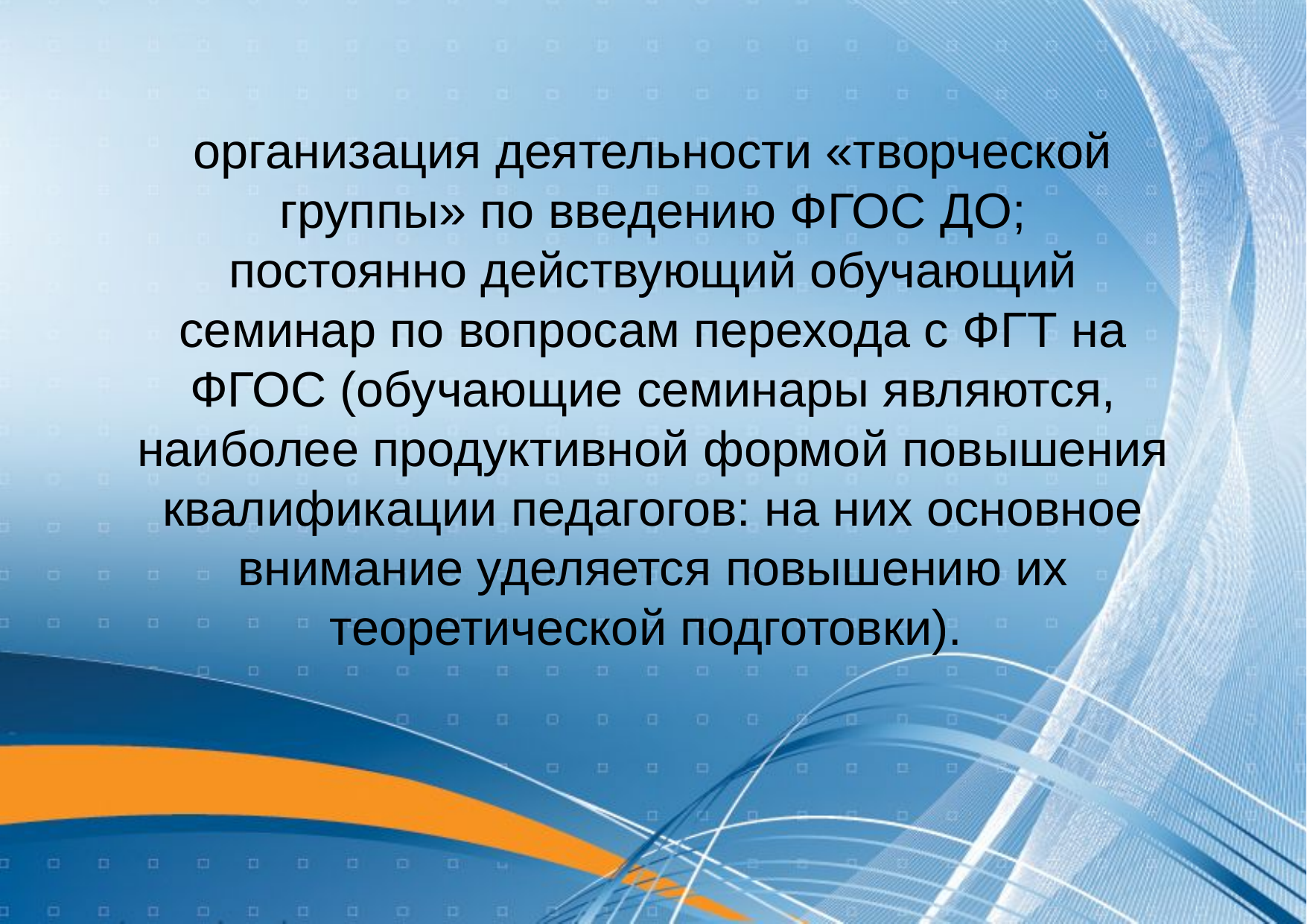

организация деятельности «творческой группы» по введению ФГОС ДО;
постоянно действующий обучающий семинар по вопросам перехода с ФГТ на ФГОС (обучающие семинары являются, наиболее продуктивной формой повышения квалификации педагогов: на них основное внимание уделяется повышению их теоретической подготовки).